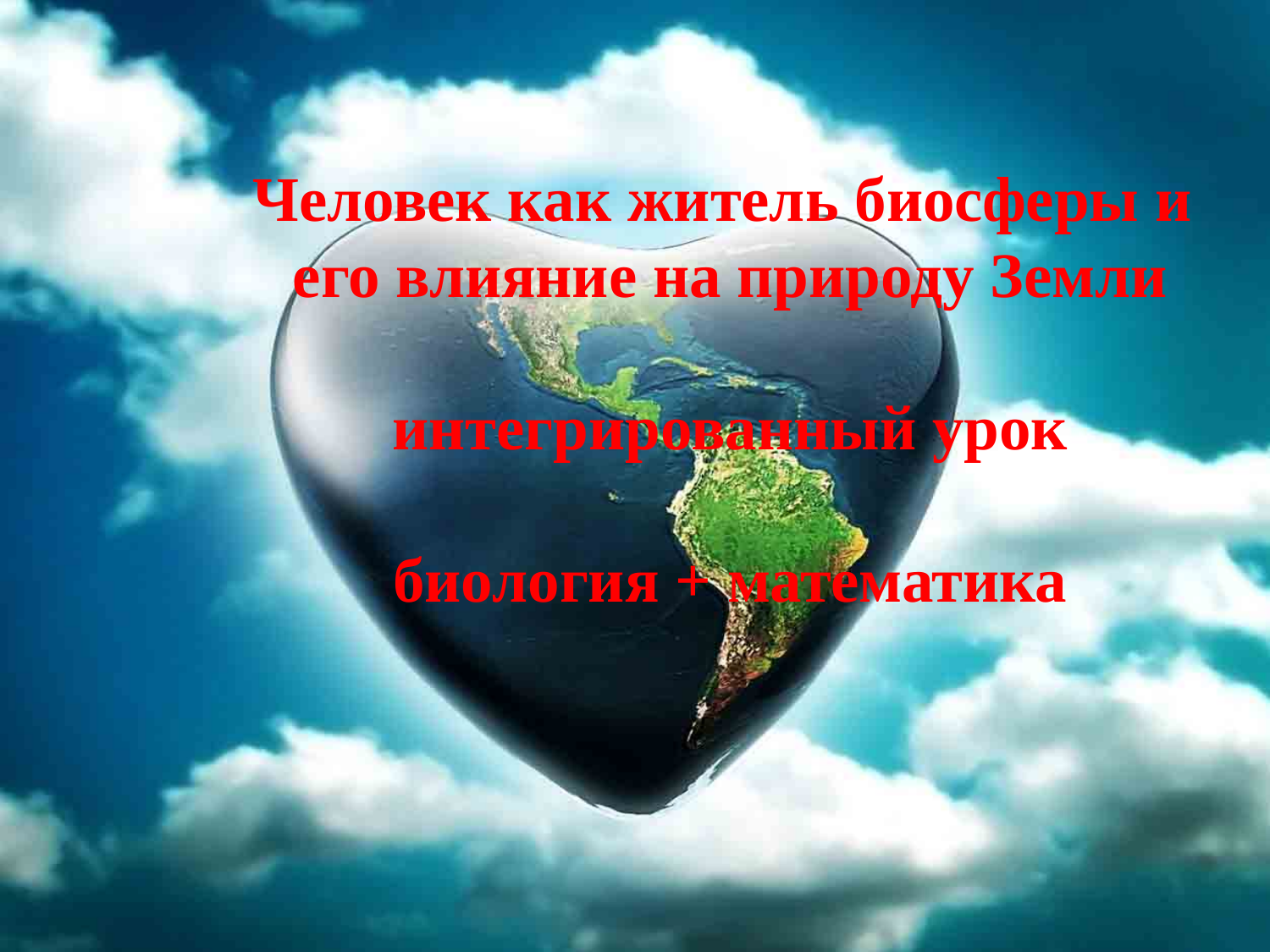

Человек как житель биосферы и
его влияние на природу Земли
интегрированный урок
биология + математика